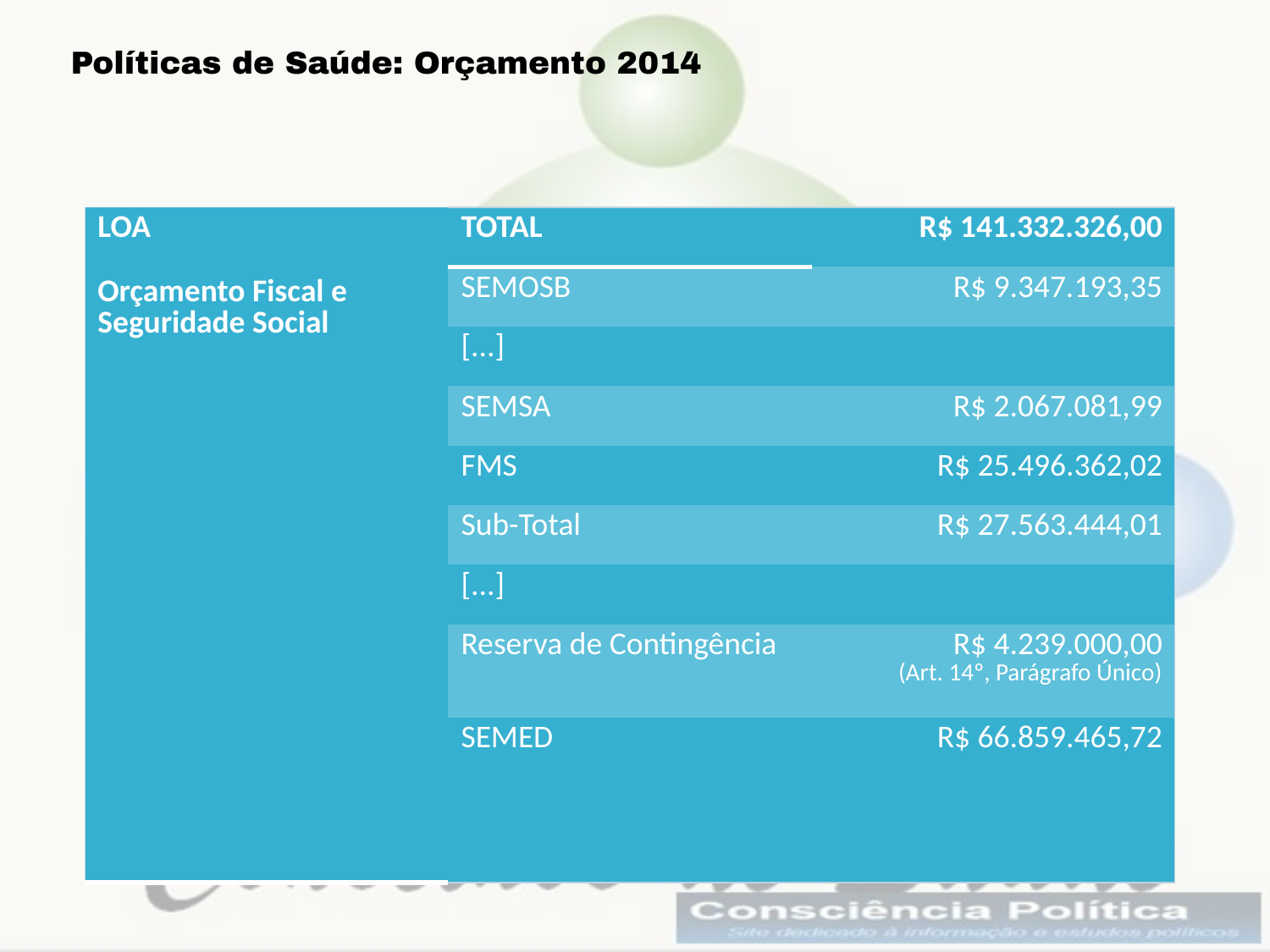

Políticas de Saúde: Orçamento 2014
| LOA Orçamento Fiscal e Seguridade Social | TOTAL | R$ 141.332.326,00 |
| --- | --- | --- |
|  | SEMOSB | R$ 9.347.193,35 |
|  | [...] |  |
|  | SEMSA | R$ 2.067.081,99 |
|  | FMS | R$ 25.496.362,02 |
|  | Sub-Total | R$ 27.563.444,01 |
|  | [...] |  |
|  | Reserva de Contingência | R$ 4.239.000,00 (Art. 14º, Parágrafo Único) |
|  | SEMED | R$ 66.859.465,72 |